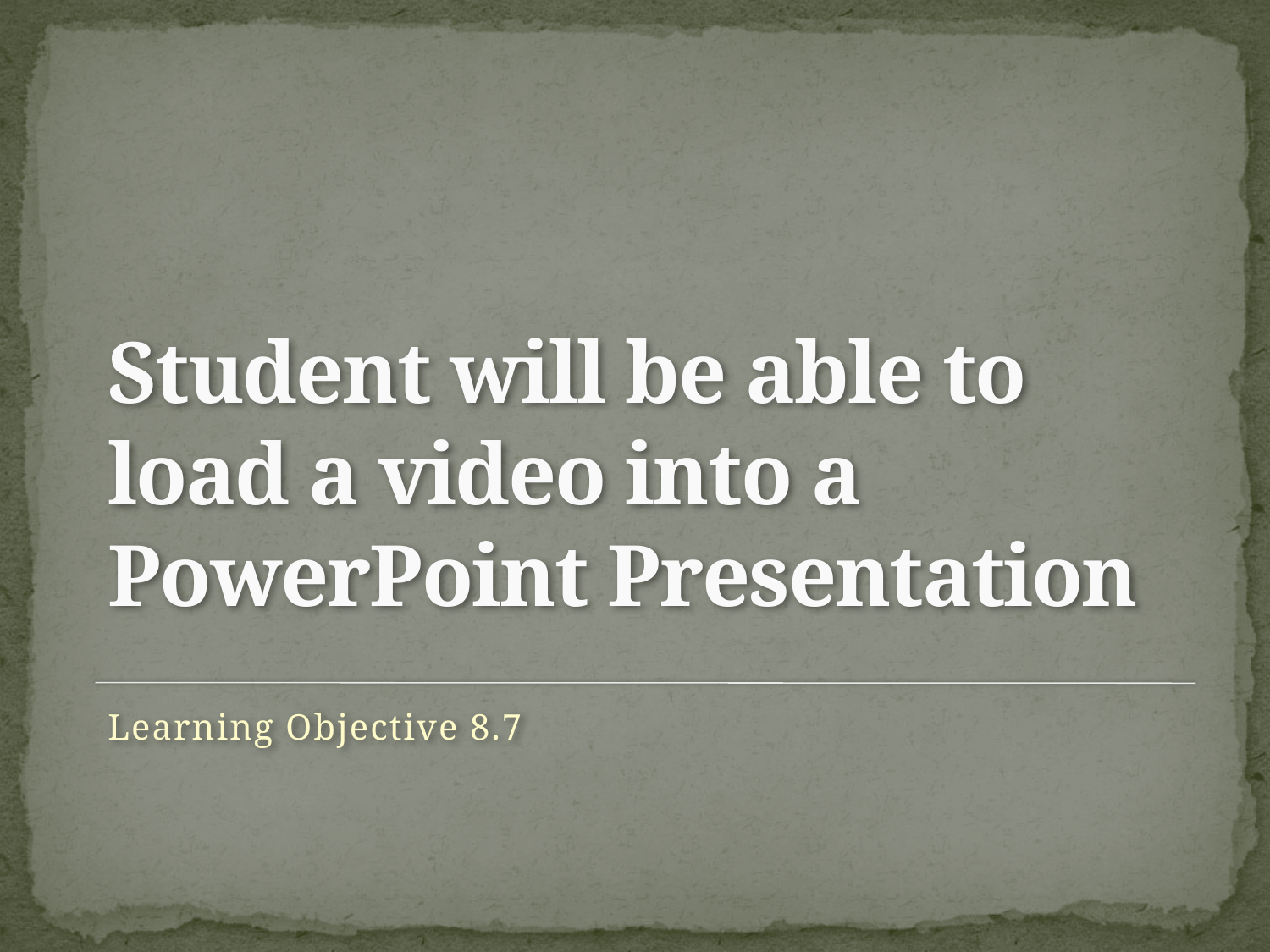

# Student will be able to load a video into a PowerPoint Presentation
Learning Objective 8.7